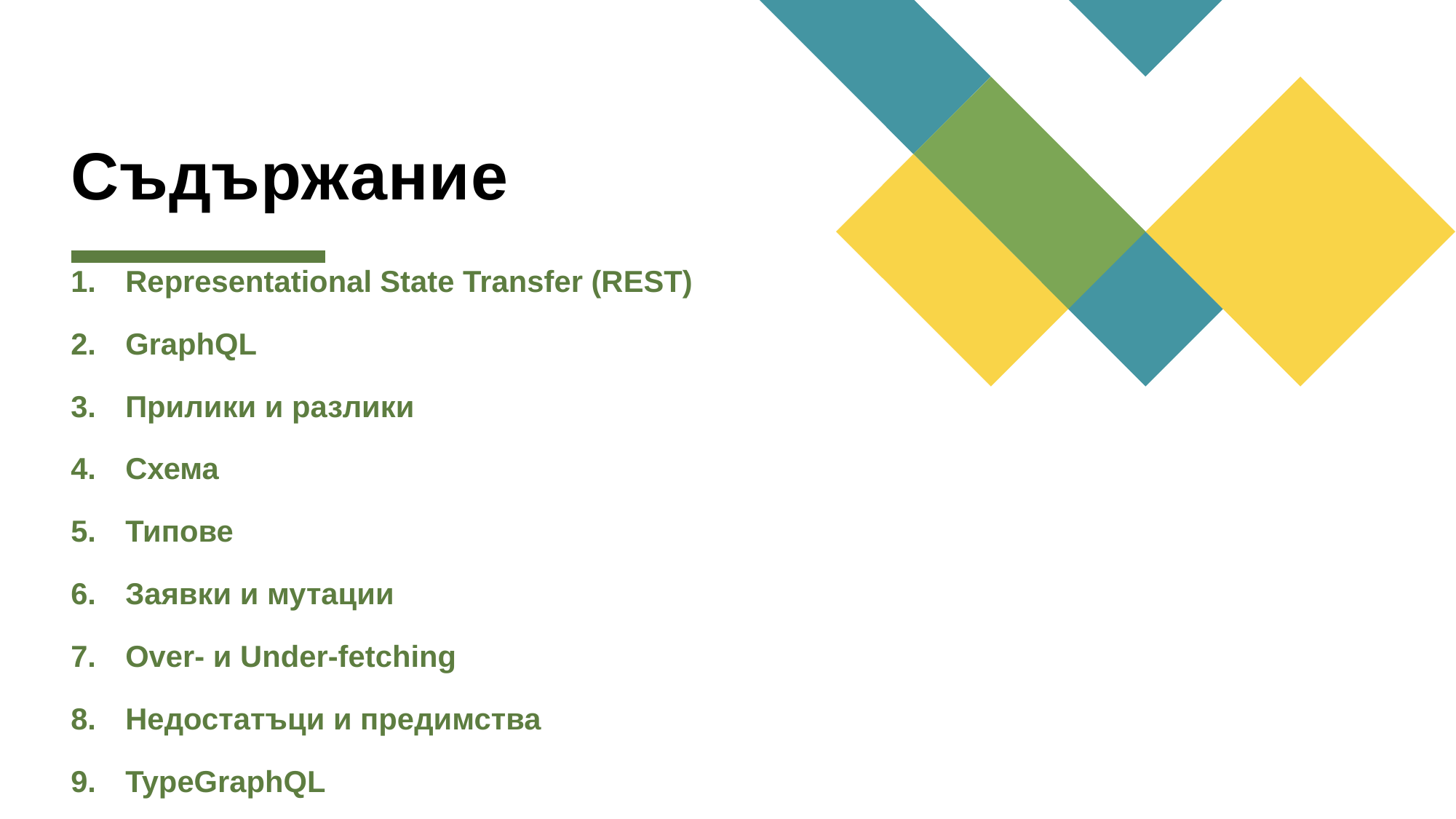

# Съдържание
Representational State Transfer (REST)
GraphQL
Прилики и разлики
Схема
Типове
Заявки и мутации
Over- и Under-fetching
Недостатъци и предимства
TypeGraphQL